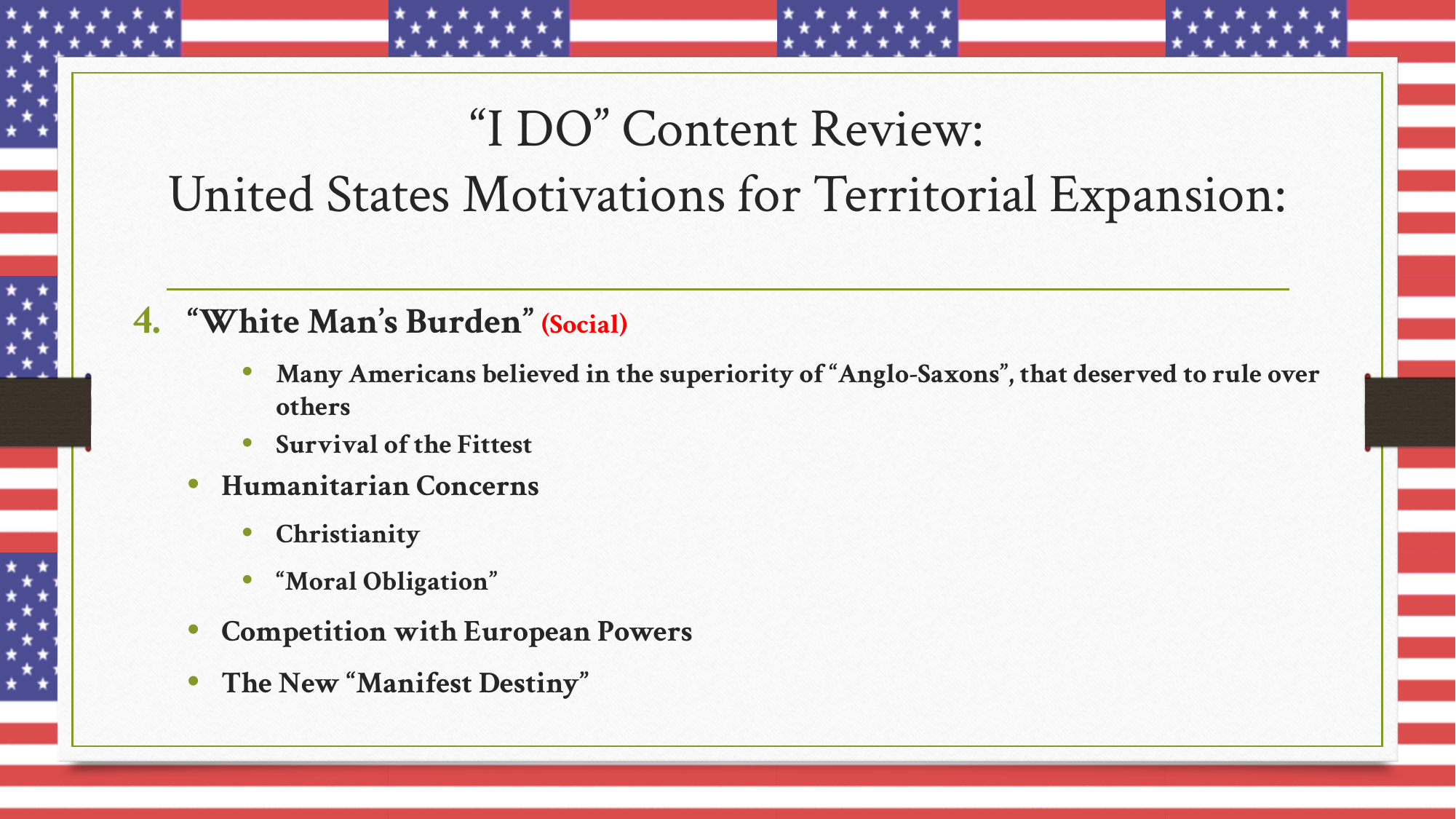

# “I DO” Content Review: United States Motivations for Territorial Expansion:
“White Man’s Burden” (Social)
Many Americans believed in the superiority of “Anglo-Saxons”, that deserved to rule over others
Survival of the Fittest
Humanitarian Concerns
Christianity
“Moral Obligation”
Competition with European Powers
The New “Manifest Destiny”